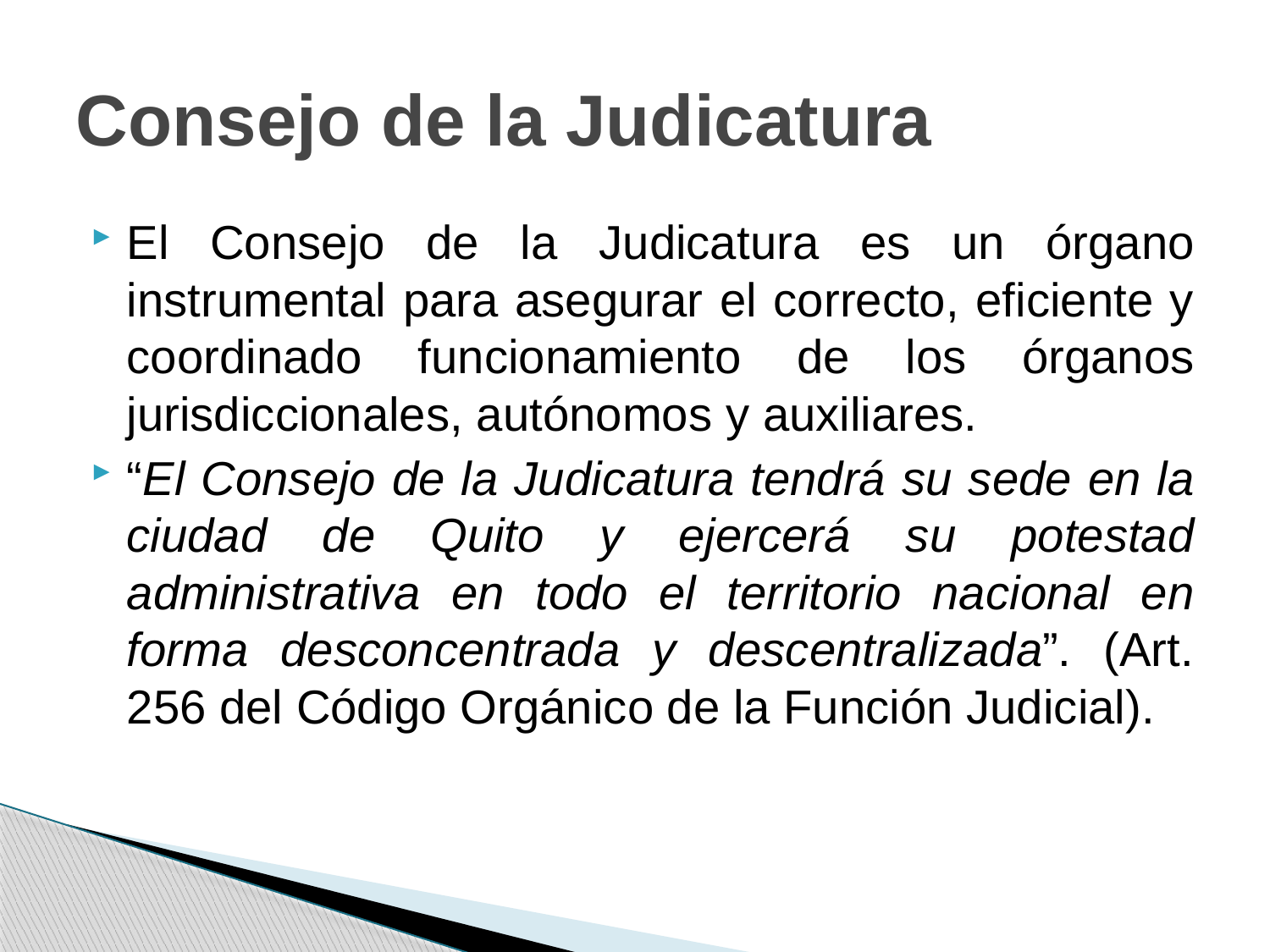

# Consejo de la Judicatura
El Consejo de la Judicatura es un órgano instrumental para asegurar el correcto, eficiente y coordinado funcionamiento de los órganos jurisdiccionales, autónomos y auxiliares.
“El Consejo de la Judicatura tendrá su sede en la ciudad de Quito y ejercerá su potestad administrativa en todo el territorio nacional en forma desconcentrada y descentralizada”. (Art. 256 del Código Orgánico de la Función Judicial).